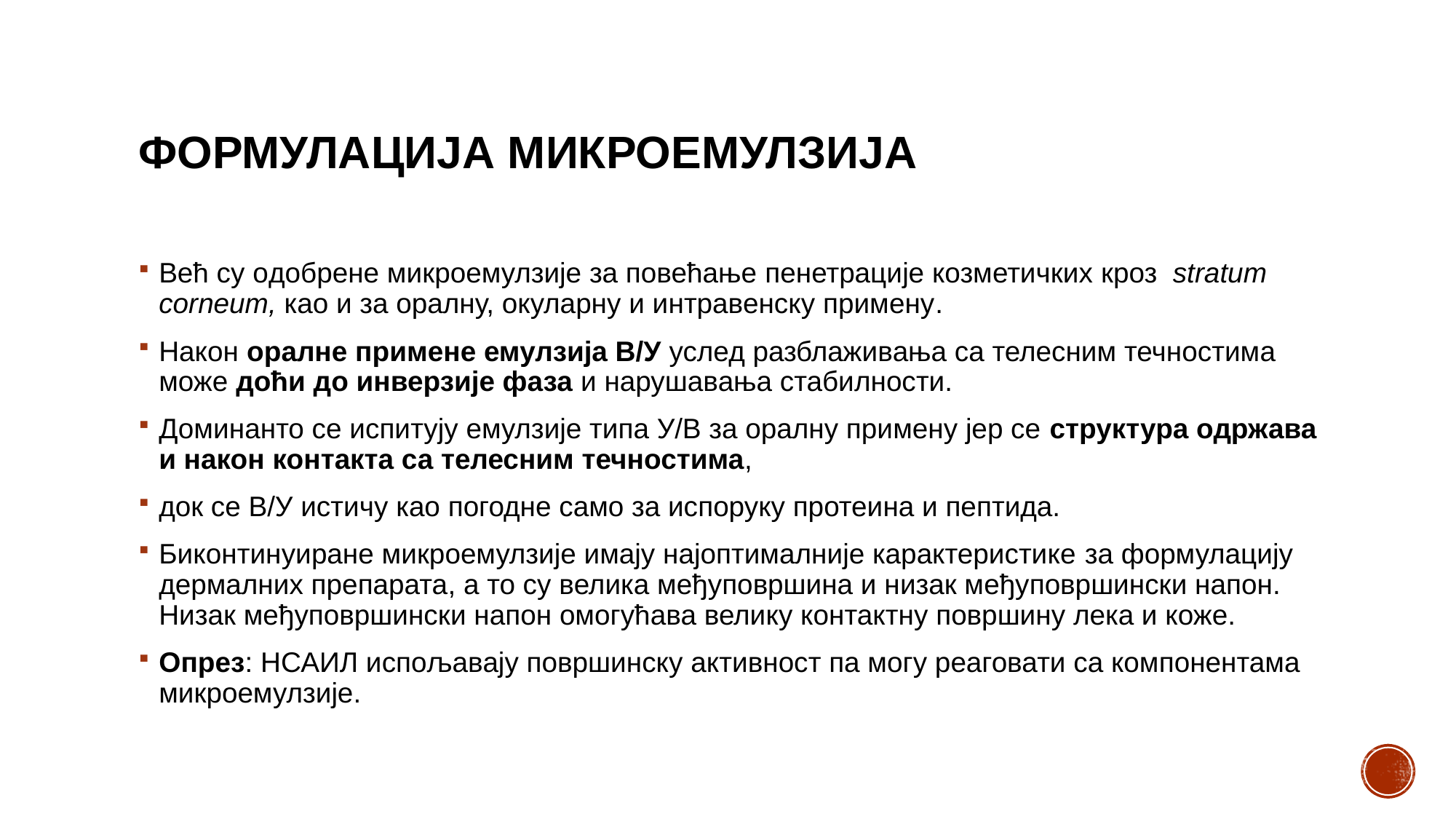

# Формулација микроемулзија
Већ су одобрене микроемулзије за повећање пенетрације козметичких кроз  stratum corneum, као и за оралну, окуларну и интравенску примену.
Након оралне примене емулзија В/У услед разблаживања са телесним течностима може доћи до инверзије фаза и нарушавања стабилности.
Доминанто се испитују емулзије типа У/В за оралну примену јер се структура одржава и након контакта са телесним течностима,
док се В/У истичу као погодне само за испоруку протеина и пептида.
Биконтинуиране микроемулзије имају најоптималније карактеристике за формулацију дермалних препарата, а то су велика међуповршина и низак међуповршински напон. Низак међуповршински напон омогућава велику контактну површину лека и коже.
Опрез: НСАИЛ испољавају површинску активност па могу реаговати са компонентама микроемулзије.